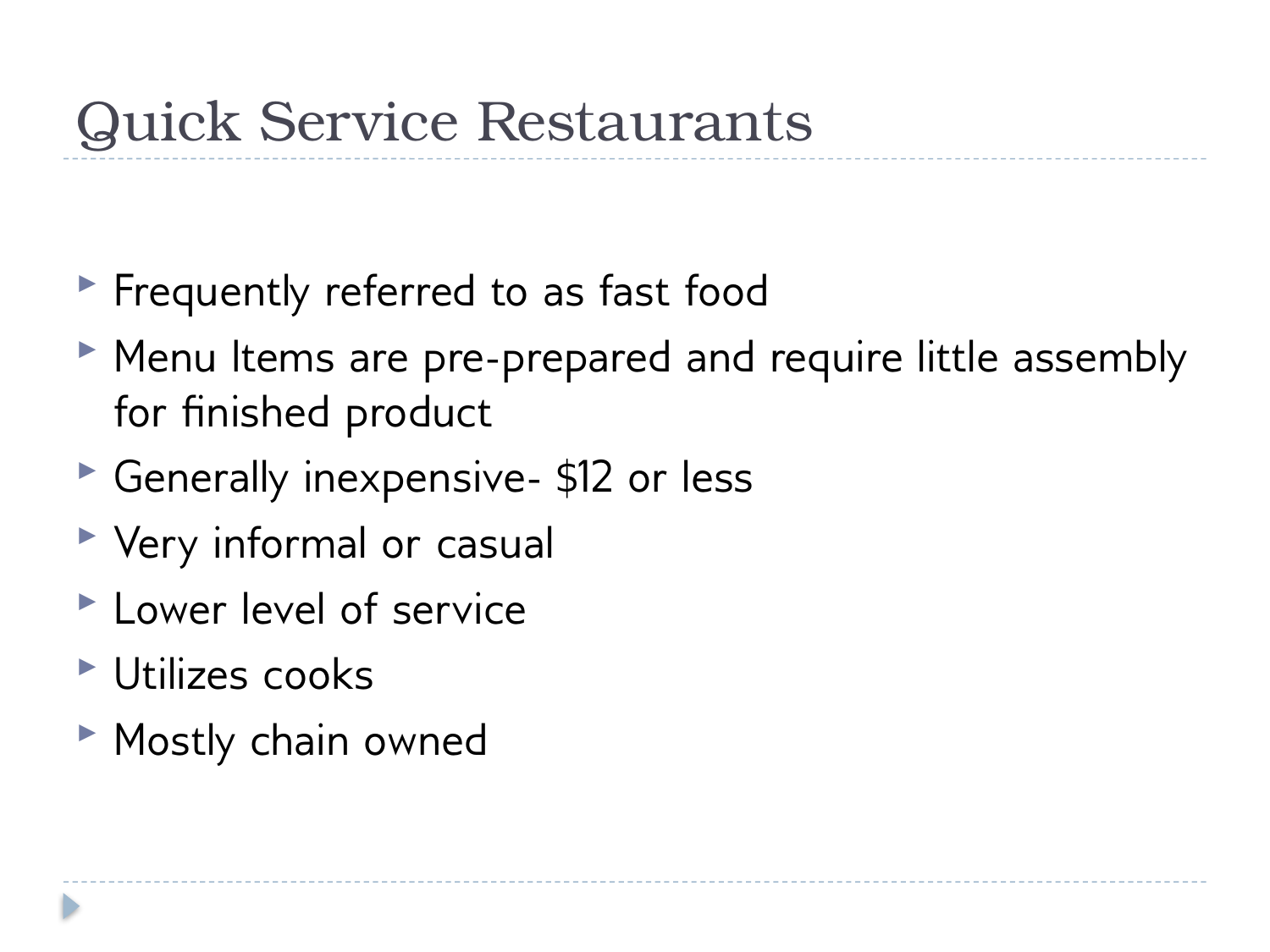

# Quick Service Restaurants
Frequently referred to as fast food
Menu Items are pre-prepared and require little assembly for finished product
Generally inexpensive- $12 or less
Very informal or casual
Lower level of service
Utilizes cooks
Mostly chain owned